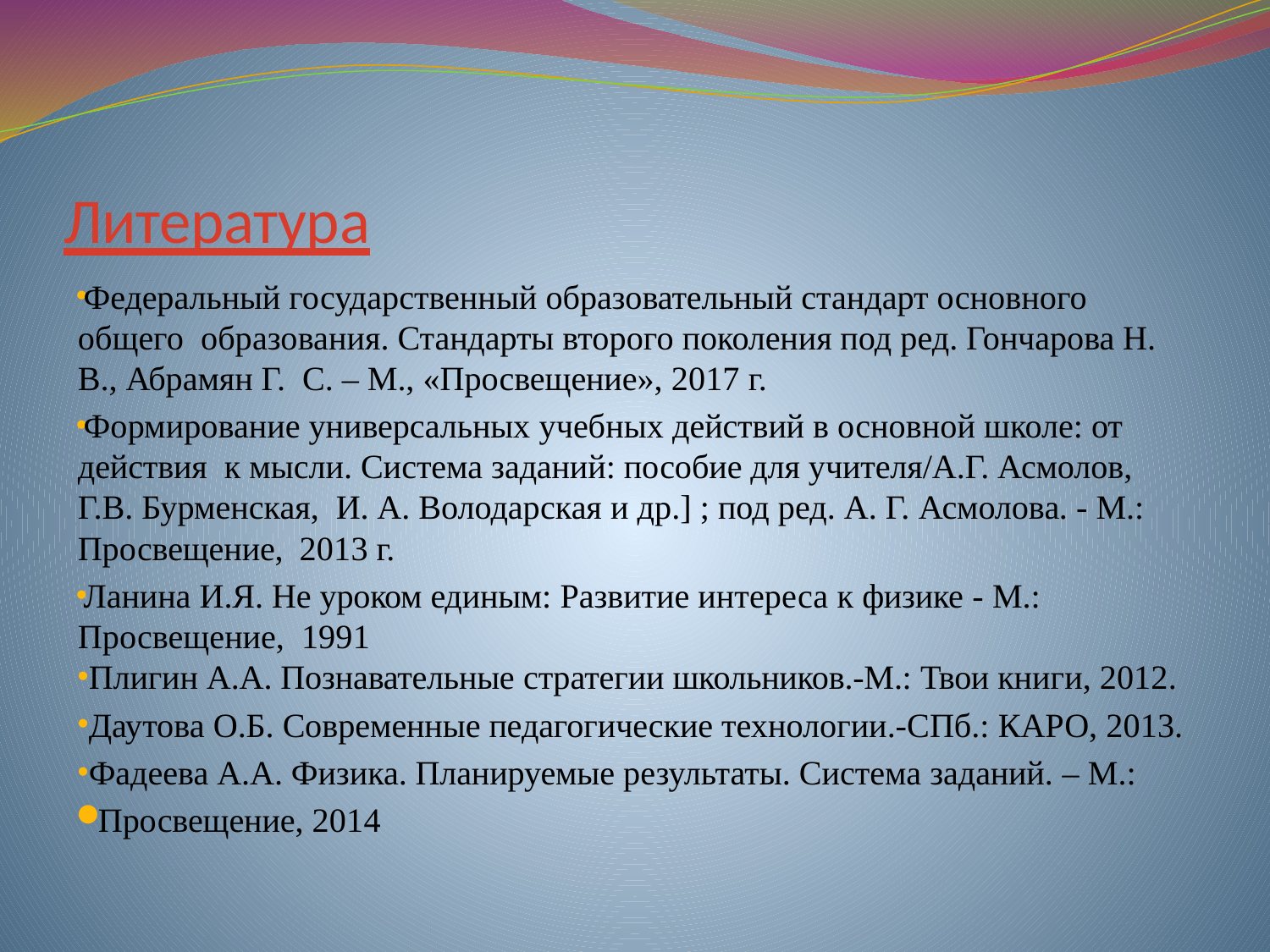

# Литература
Федеральный государственный образовательный стандарт основного общего  образования. Стандарты второго поколения под ред. Гончарова Н. В., Абрамян Г.  С. – М., «Просвещение», 2017 г.
Формирование универсальных учебных действий в основной школе: от действия  к мысли. Система заданий: пособие для учителя/А.Г. Асмолов, Г.В. Бурменская,  И. А. Володарская и др.] ; под ред. А. Г. Асмолова. - М.: Просвещение, 2013 г.
Ланина И.Я. Не уроком единым: Развитие интереса к физике - М.: Просвещение,  1991
Плигин А.А. Познавательные стратегии школьников.-М.: Твои книги, 2012.
Даутова О.Б. Современные педагогические технологии.-СПб.: КАРО, 2013.
Фадеева А.А. Физика. Планируемые результаты. Система заданий. – М.:
Просвещение, 2014